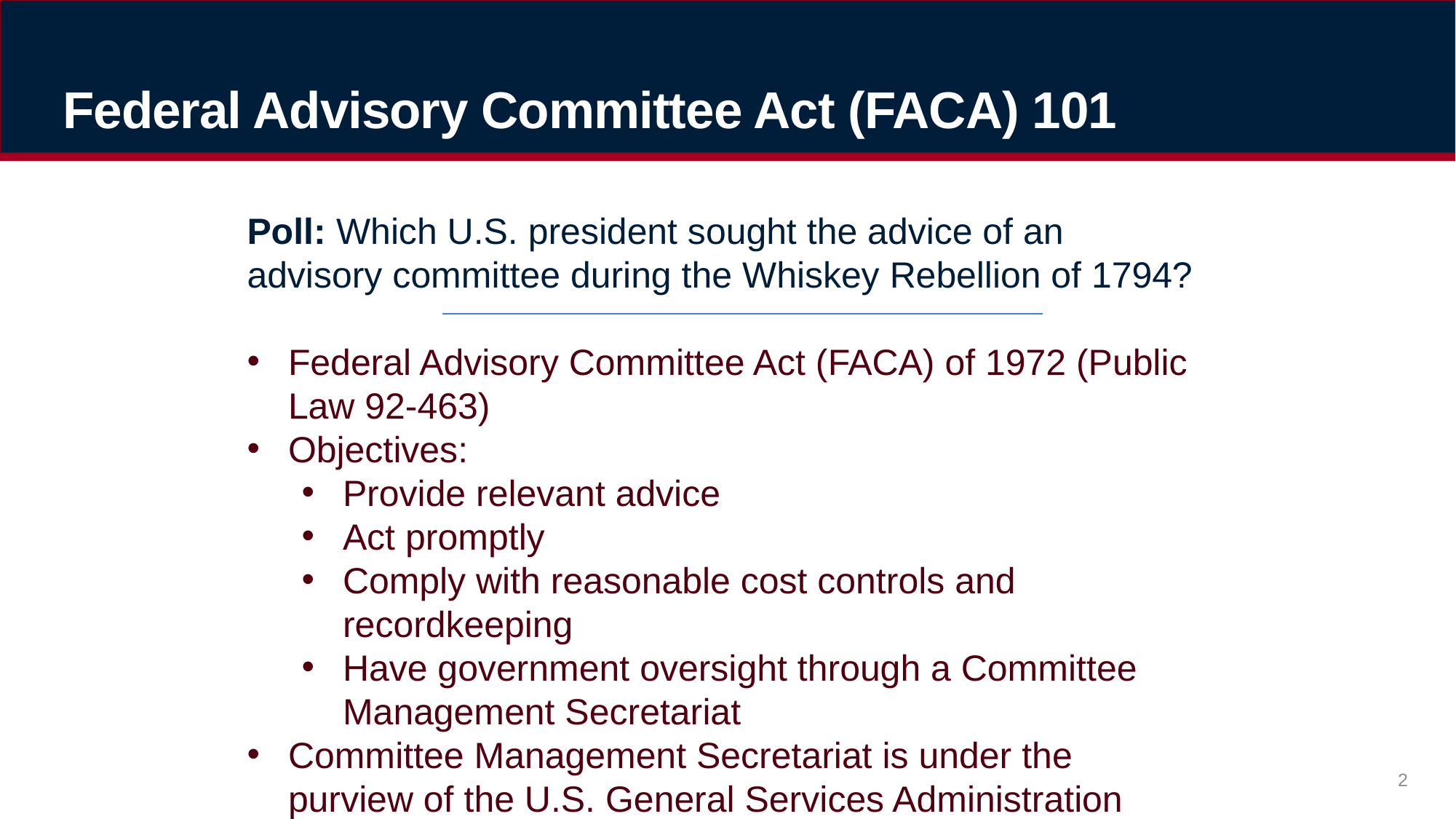

# Federal Advisory Committee Act (FACA) 101
Poll: Which U.S. president sought the advice of an advisory committee during the Whiskey Rebellion of 1794?

Federal Advisory Committee Act (FACA) of 1972 (Public Law 92-463)
Objectives:
Provide relevant advice
Act promptly
Comply with reasonable cost controls and recordkeeping
Have government oversight through a Committee Management Secretariat
Committee Management Secretariat is under the purview of the U.S. General Services Administration (GSA)

2